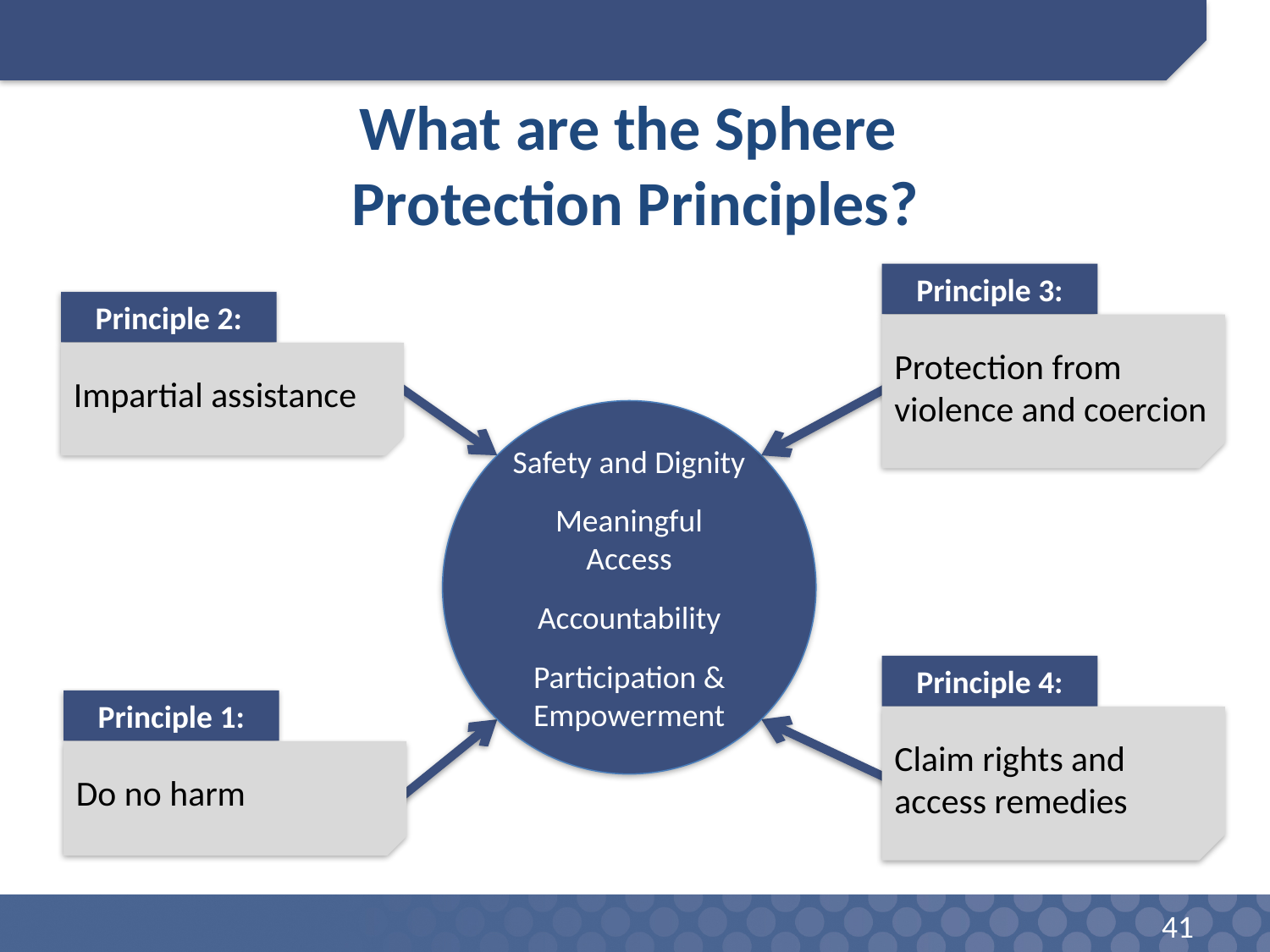

# What are the Sphere Protection Principles?
Principle 3:

Protection from violence and coercion
Principle 2:

Impartial assistance
Safety and Dignity
Meaningful Access
Accountability
Participation & Empowerment
Principle 4:

Claim rights and access remedies
Principle 1:

Do no harm
41